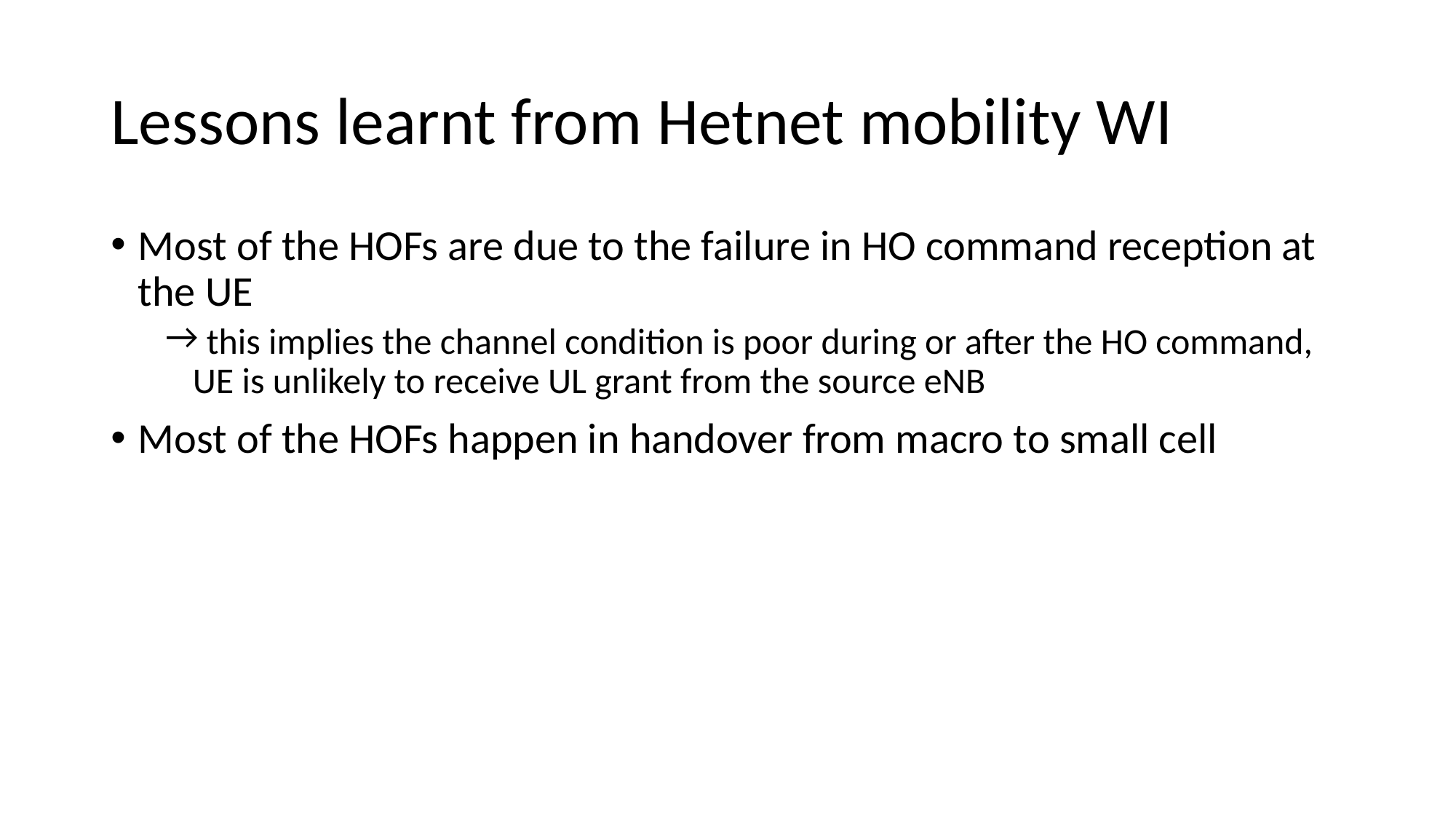

# Lessons learnt from Hetnet mobility WI
Most of the HOFs are due to the failure in HO command reception at the UE
 this implies the channel condition is poor during or after the HO command, UE is unlikely to receive UL grant from the source eNB
Most of the HOFs happen in handover from macro to small cell